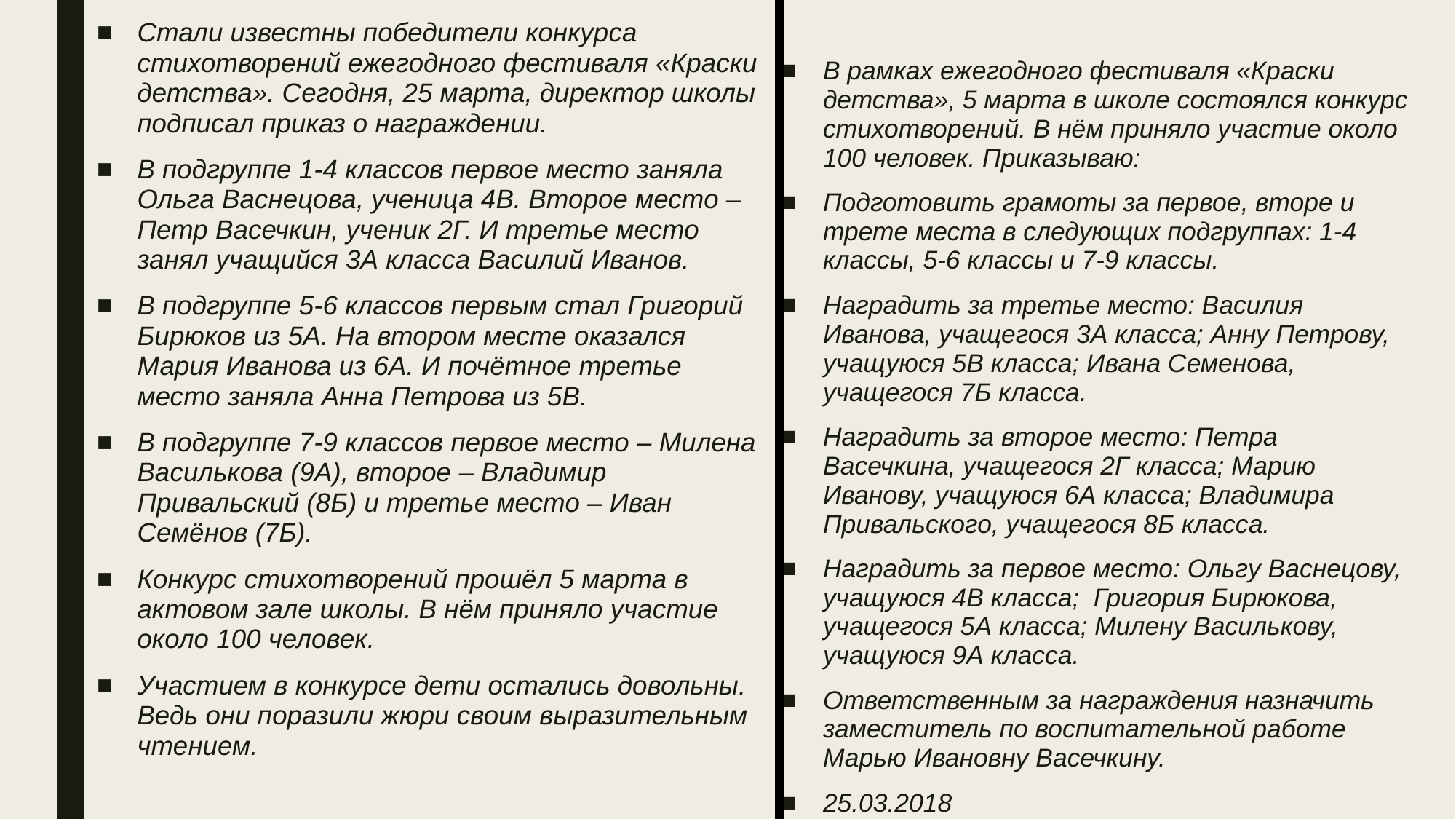

Стали известны победители конкурса стихотворений ежегодного фестиваля «Краски детства». Сегодня, 25 марта, директор школы подписал приказ о награждении.
В подгруппе 1-4 классов первое место заняла Ольга Васнецова, ученица 4В. Второе место – Петр Васечкин, ученик 2Г. И третье место занял учащийся 3А класса Василий Иванов.
В подгруппе 5-6 классов первым стал Григорий Бирюков из 5А. На втором месте оказался Мария Иванова из 6А. И почётное третье место заняла Анна Петрова из 5В.
В подгруппе 7-9 классов первое место – Милена Василькова (9А), второе – Владимир Привальский (8Б) и третье место – Иван Семёнов (7Б).
Конкурс стихотворений прошёл 5 марта в актовом зале школы. В нём приняло участие около 100 человек.
Участием в конкурсе дети остались довольны. Ведь они поразили жюри своим выразительным чтением.

В рамках ежегодного фестиваля «Краски детства», 5 марта в школе состоялся конкурс стихотворений. В нём приняло участие около 100 человек. Приказываю:
Подготовить грамоты за первое, вторе и трете места в следующих подгруппах: 1-4 классы, 5-6 классы и 7-9 классы.
Наградить за третье место: Василия Иванова, учащегося 3А класса; Анну Петрову, учащуюся 5В класса; Ивана Семенова, учащегося 7Б класса.
Наградить за второе место: Петра Васечкина, учащегося 2Г класса; Марию Иванову, учащуюся 6А класса; Владимира Привальского, учащегося 8Б класса.
Наградить за первое место: Ольгу Васнецову, учащуюся 4В класса;  Григория Бирюкова, учащегося 5А класса; Милену Василькову, учащуюся 9А класса.
Ответственным за награждения назначить заместитель по воспитательной работе Марью Ивановну Васечкину.
25.03.2018